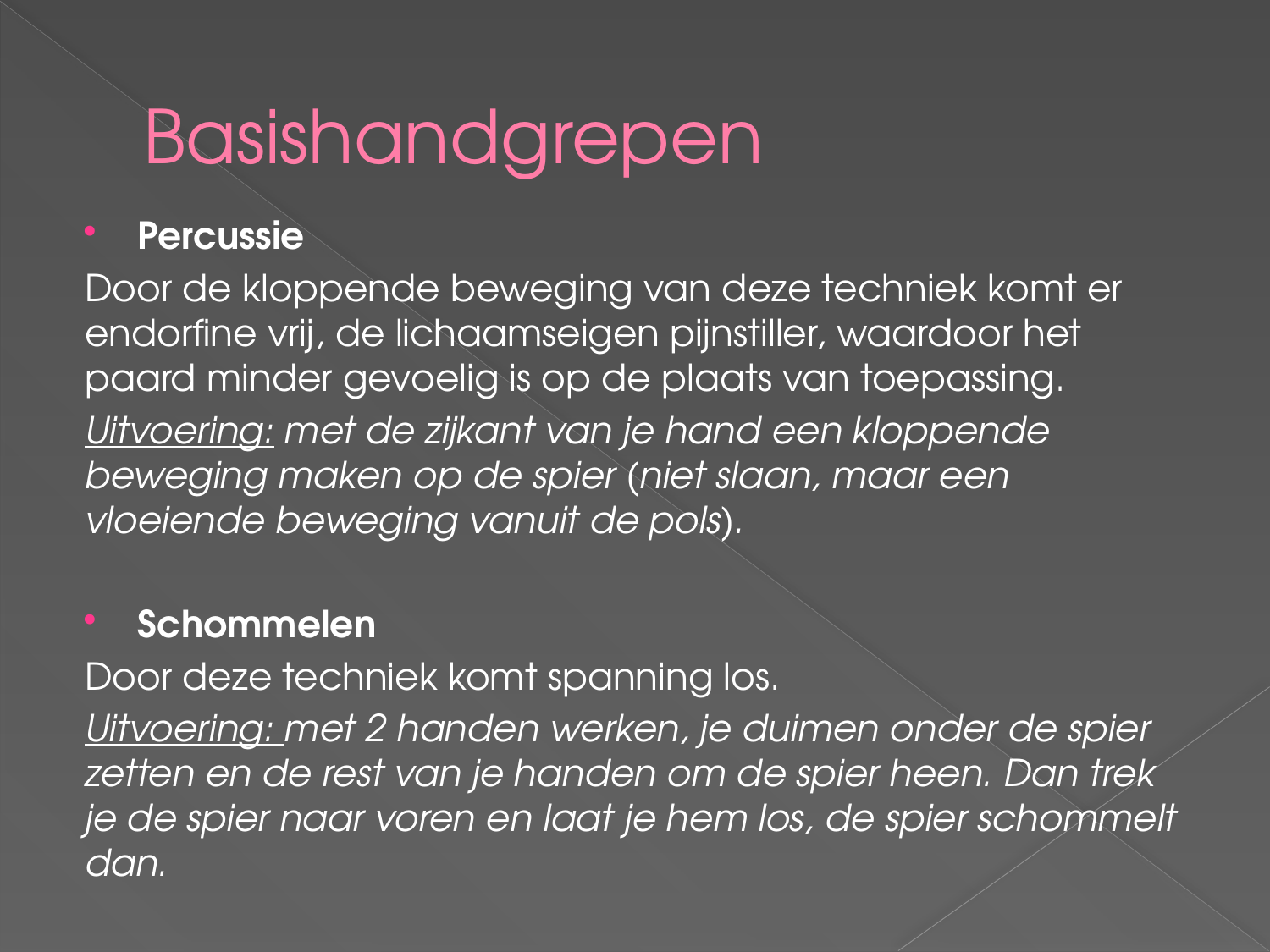

# Basishandgrepen
Percussie
Door de kloppende beweging van deze techniek komt er endorfine vrij, de lichaamseigen pijnstiller, waardoor het paard minder gevoelig is op de plaats van toepassing.
Uitvoering: met de zijkant van je hand een kloppende beweging maken op de spier (niet slaan, maar een vloeiende beweging vanuit de pols).

Schommelen
Door deze techniek komt spanning los.
Uitvoering: met 2 handen werken, je duimen onder de spier zetten en de rest van je handen om de spier heen. Dan trek je de spier naar voren en laat je hem los, de spier schommelt dan.